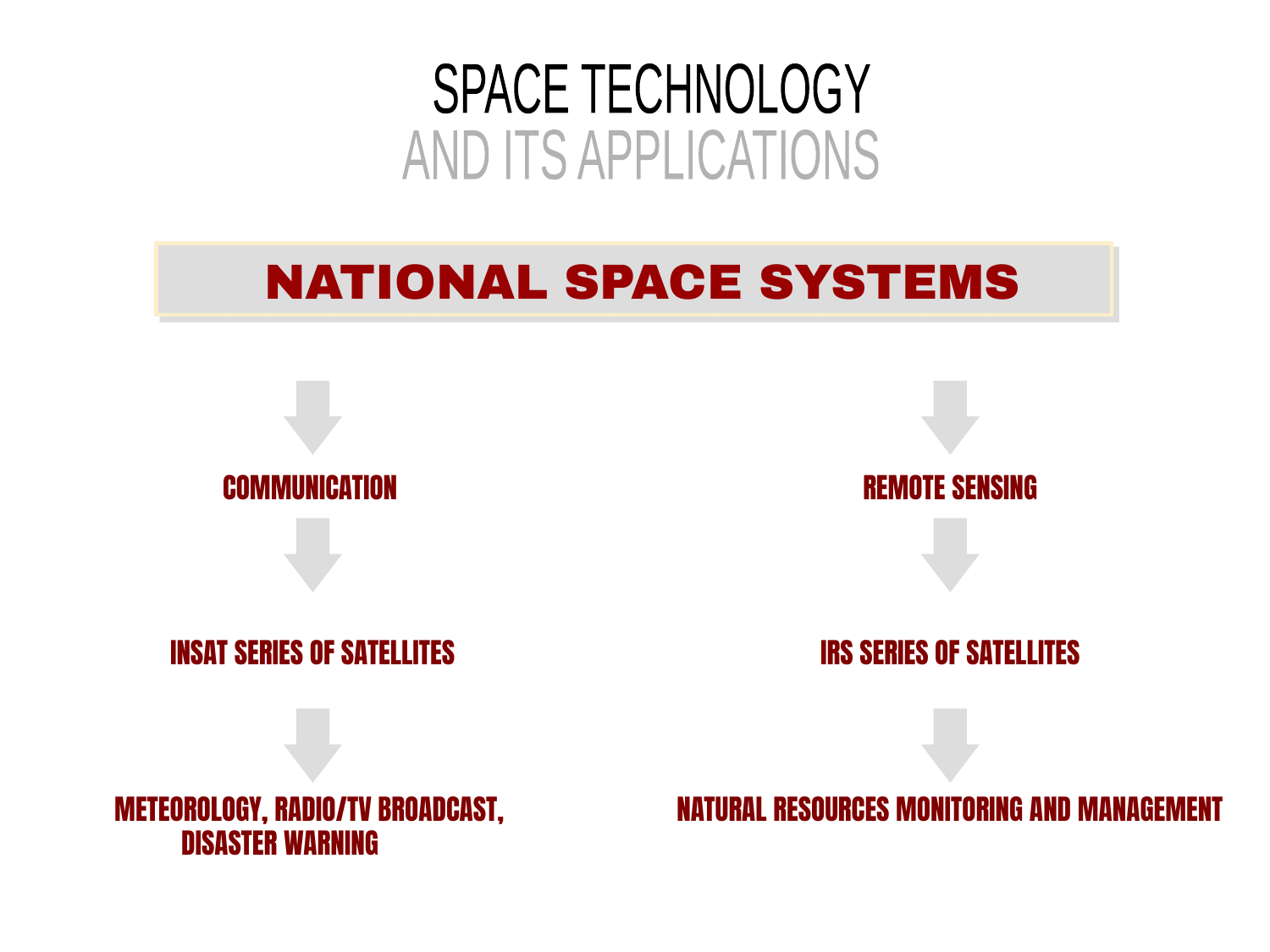

SPACE TECHNOLOGY
AND ITS APPLICATIONS
  NATIONAL SPACE SYSTEMS

COMMUNICATION
REMOTE SENSING

INSAT SERIES OF SATELLITES
IRS SERIES OF SATELLITES

METEOROLOGY, RADIO/TV BROADCAST,
         DISASTER WARNING
NATURAL RESOURCES MONITORING AND MANAGEMENT